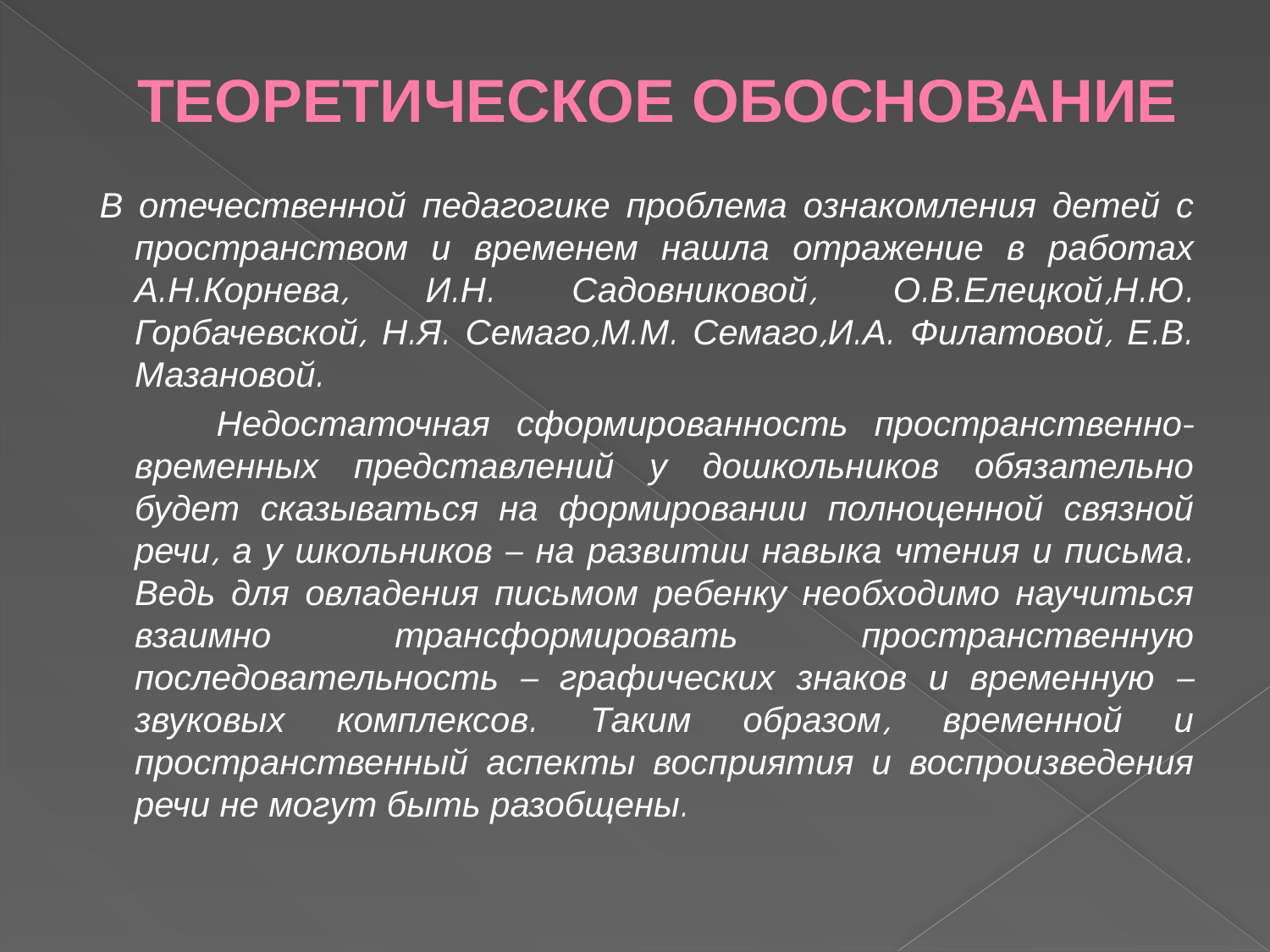

# ТЕОРЕТИЧЕСКОЕ ОБОСНОВАНИЕ
 В отечественной педагогике проблема ознакомления детей с пространством и временем нашла отражение в работах А.Н.Корнева, И.Н. Садовниковой, О.В.Елецкой,Н.Ю. Горбачевской, Н.Я. Семаго,М.М. Семаго,И.А. Филатовой, Е.В. Мазановой.
     Недостаточная сформированность пространственно-временных представлений у дошкольников обязательно будет сказываться на формировании полноценной связной речи, а у школьников – на развитии навыка чтения и письма. Ведь для овладения письмом ребенку необходимо научиться взаимно трансформировать пространственную последовательность – графических знаков и временную – звуковых комплексов. Таким образом, временной и пространственный аспекты восприятия и воспроизведения речи не могут быть разобщены.